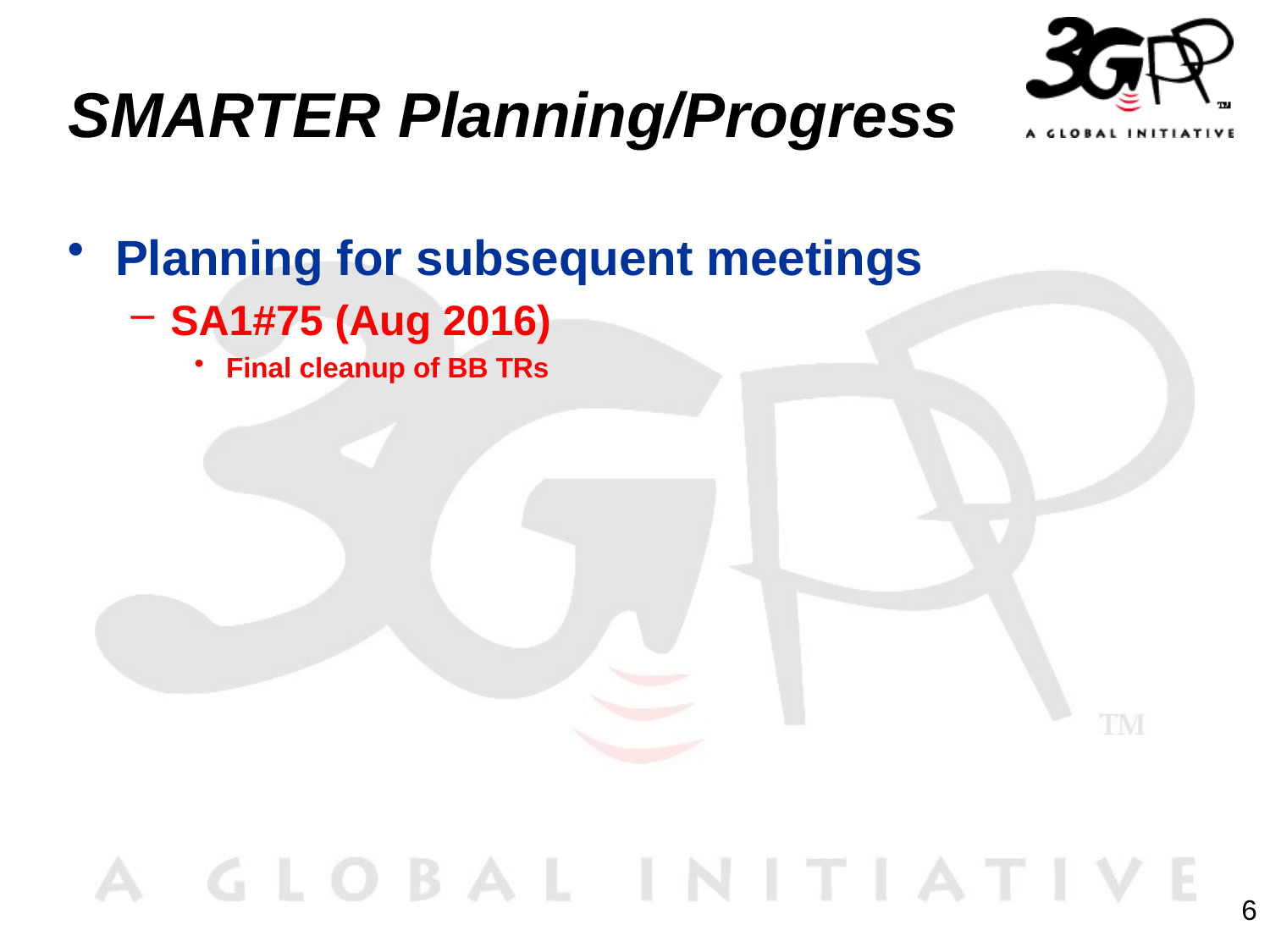

# SMARTER Planning/Progress

Planning for subsequent meetings
SA1#75 (Aug 2016)
Final cleanup of BB TRs
6